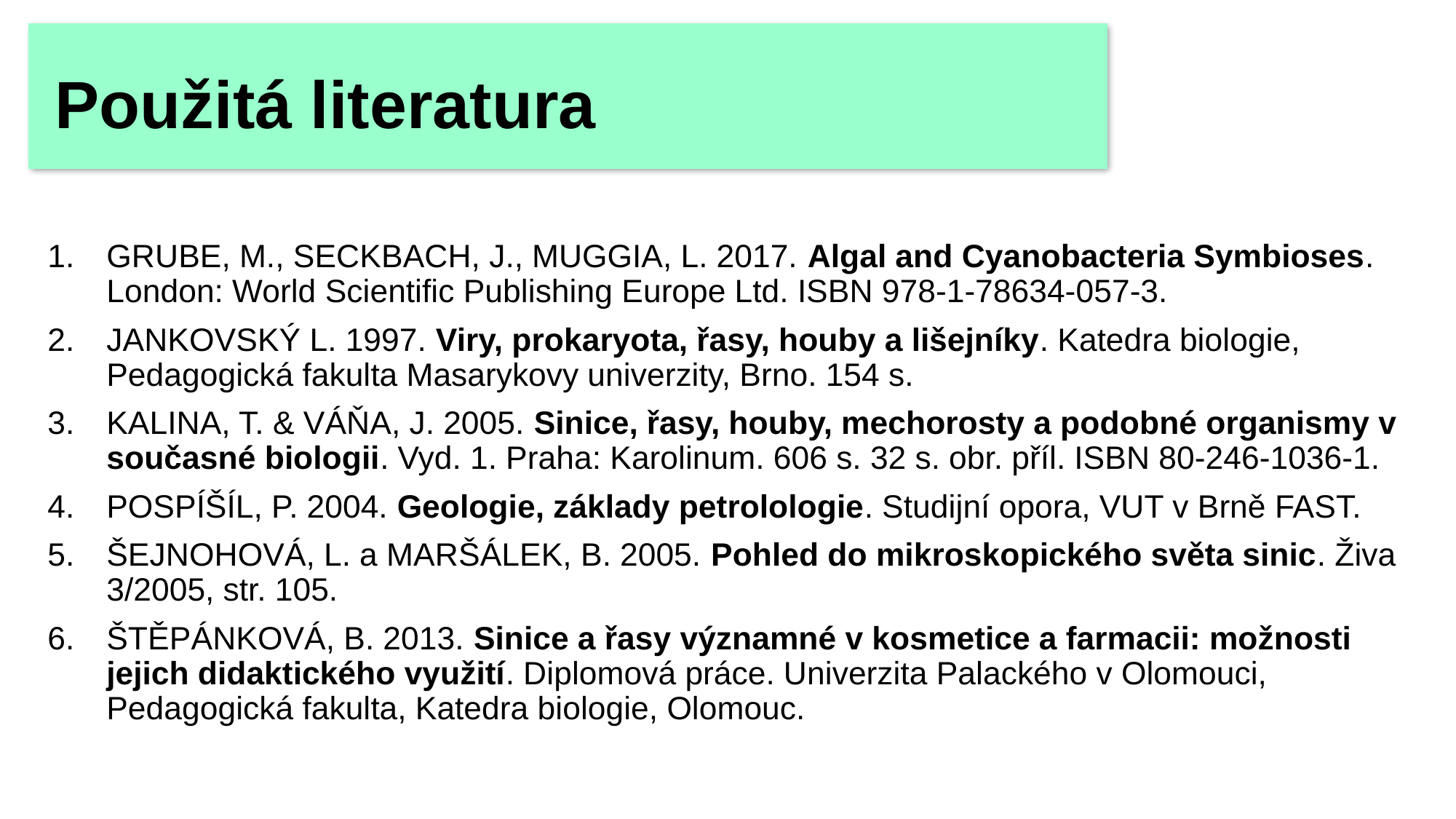

# Použitá literatura
GRUBE, M., SECKBACH, J., MUGGIA, L. 2017. Algal and Cyanobacteria Symbioses. London: World Scientific Publishing Europe Ltd. ISBN 978-1-78634-057-3.
JANKOVSKÝ L. 1997. Viry, prokaryota, řasy, houby a lišejníky. Katedra biologie, Pedagogická fakulta Masarykovy univerzity, Brno. 154 s.
KALINA, T. & VÁŇA, J. 2005. Sinice, řasy, houby, mechorosty a podobné organismy v současné biologii. Vyd. 1. Praha: Karolinum. 606 s. 32 s. obr. příl. ISBN 80-246-1036-1.
POSPÍŠÍL, P. 2004. Geologie, základy petrolologie. Studijní opora, VUT v Brně FAST.
ŠEJNOHOVÁ, L. a MARŠÁLEK, B. 2005. Pohled do mikroskopického světa sinic. Živa 3/2005, str. 105.
ŠTĚPÁNKOVÁ, B. 2013. Sinice a řasy významné v kosmetice a farmacii: možnosti jejich didaktického využití. Diplomová práce. Univerzita Palackého v Olomouci, Pedagogická fakulta, Katedra biologie, Olomouc.